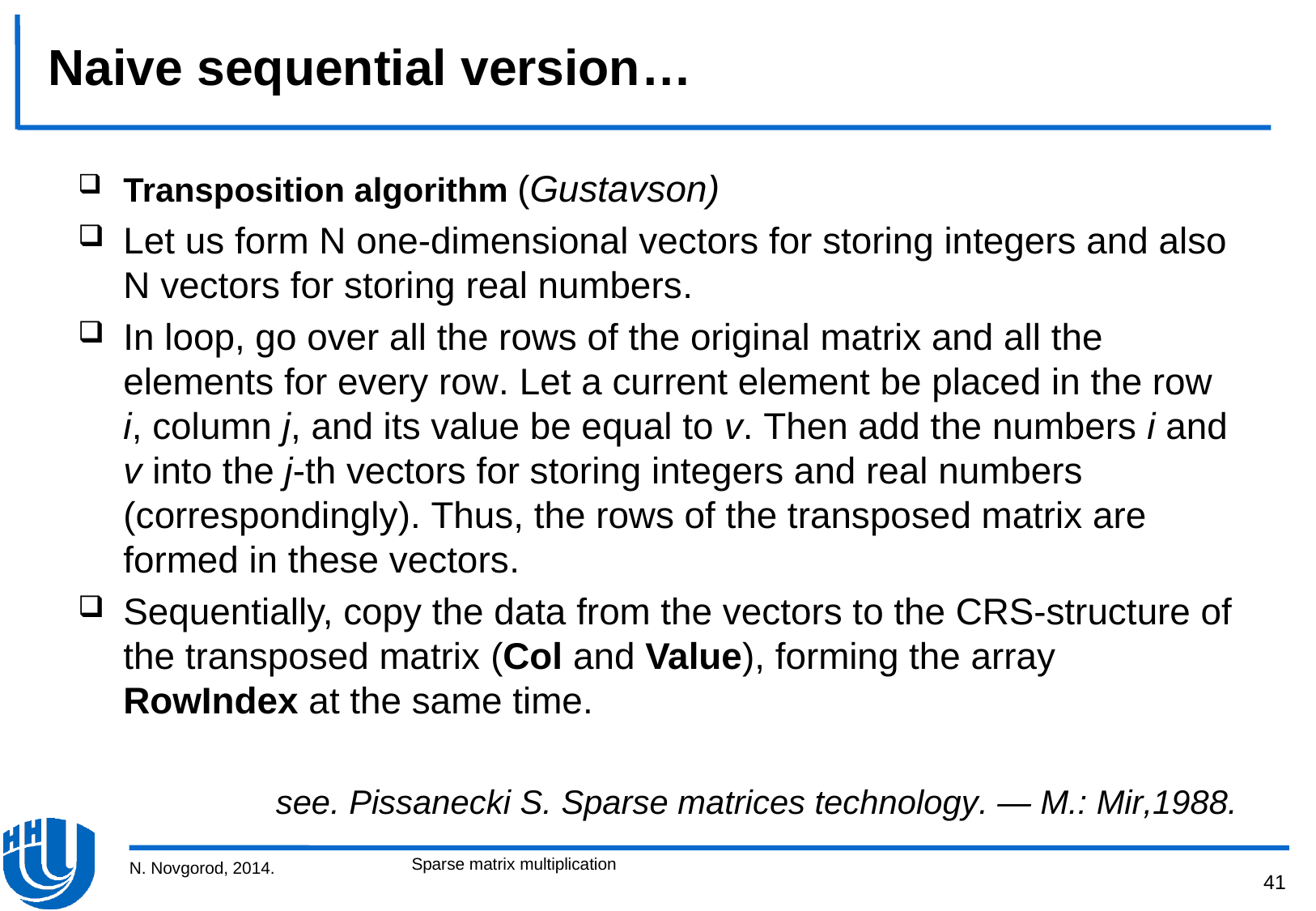

# Naive sequential version…
Transposition algorithm (Gustavson)
Let us form N one-dimensional vectors for storing integers and also N vectors for storing real numbers.
In loop, go over all the rows of the original matrix and all the elements for every row. Let a current element be placed in the row i, column j, and its value be equal to v. Then add the numbers i and v into the j-th vectors for storing integers and real numbers (correspondingly). Thus, the rows of the transposed matrix are formed in these vectors.
Sequentially, copy the data from the vectors to the CRS-structure of the transposed matrix (Col and Value), forming the array RowIndex at the same time.

see. Pissanecki S. Sparse matrices technology. — M.: Mir,1988.

Sparse matrix multiplication
N. Novgorod, 2014.
41